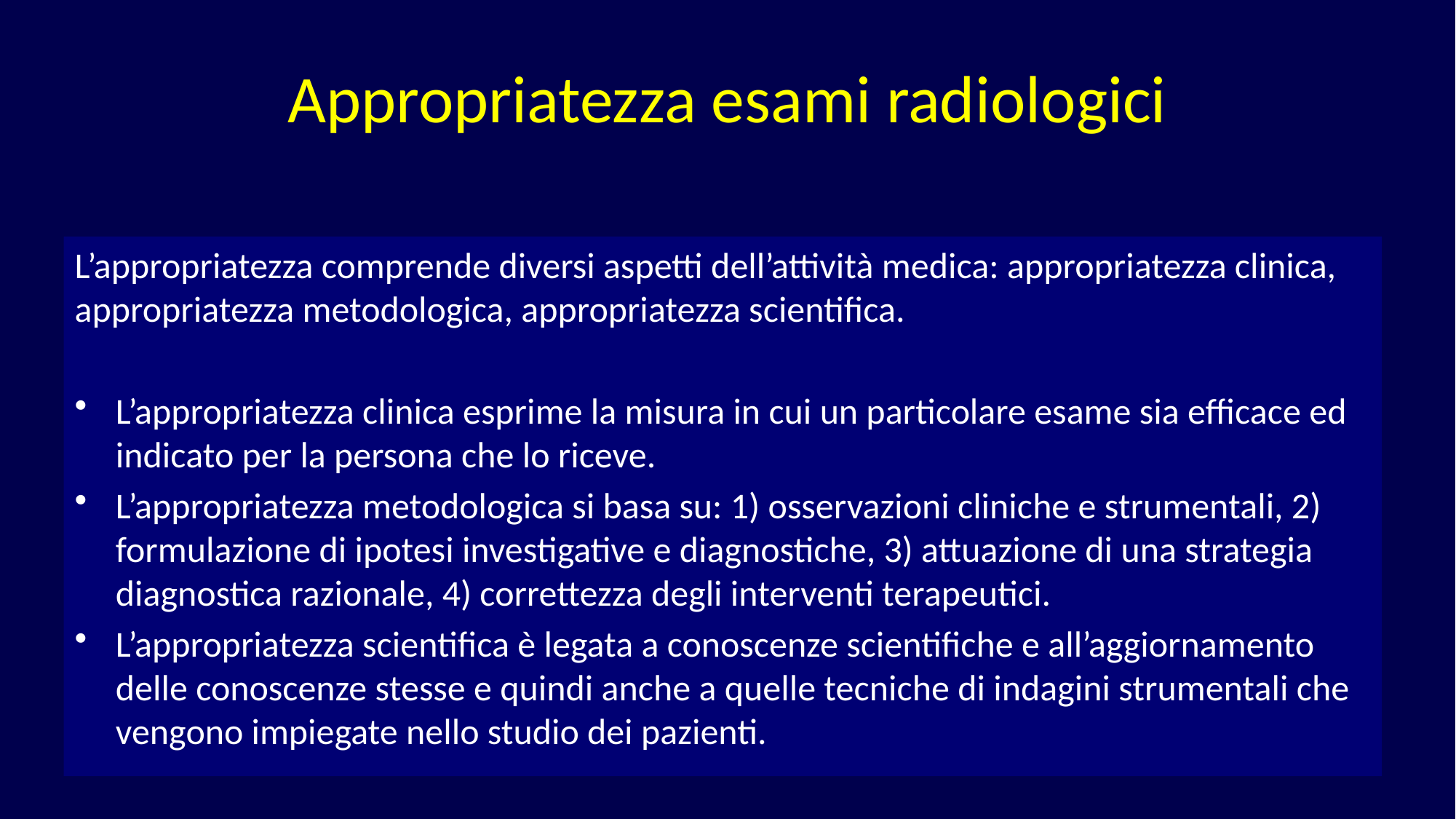

# Appropriatezza esami radiologici
L’appropriatezza comprende diversi aspetti dell’attività medica: appropriatezza clinica, appropriatezza metodologica, appropriatezza scientifica.

L’appropriatezza clinica esprime la misura in cui un particolare esame sia efficace ed indicato per la persona che lo riceve.
L’appropriatezza metodologica si basa su: 1) osservazioni cliniche e strumentali, 2) formulazione di ipotesi investigative e diagnostiche, 3) attuazione di una strategia diagnostica razionale, 4) correttezza degli interventi terapeutici.
L’appropriatezza scientifica è legata a conoscenze scientifiche e all’aggiornamento delle conoscenze stesse e quindi anche a quelle tecniche di indagini strumentali che vengono impiegate nello studio dei pazienti.